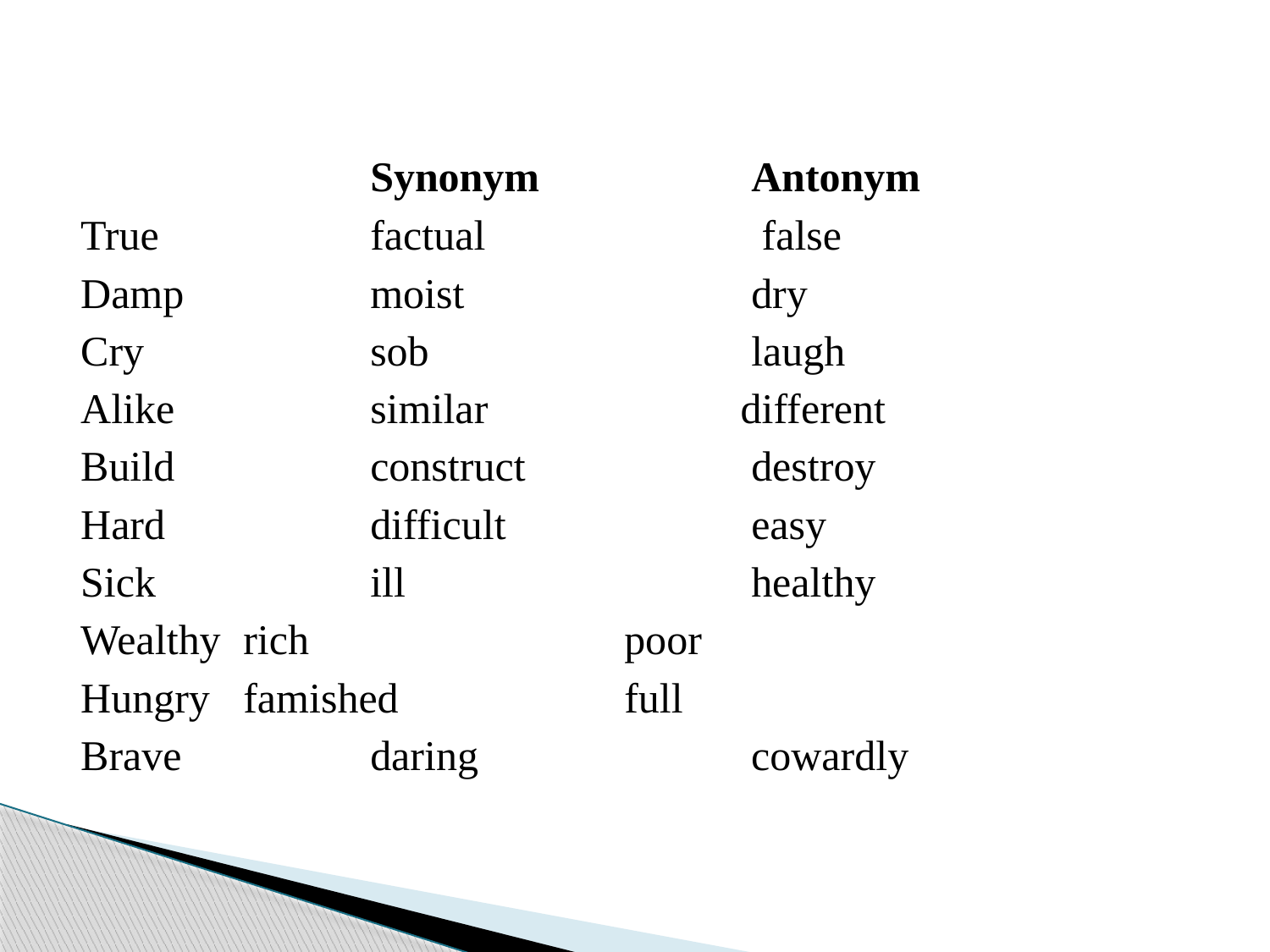

Synonym		Antonym
True		factual		             false
Damp		moist			dry
Cry		sob			laugh
Alike		similar		           different
Build		construct		destroy
Hard		difficult		easy
Sick		ill			healthy
Wealthy	rich			poor
Hungry	famished		full
Brave		daring		            cowardly